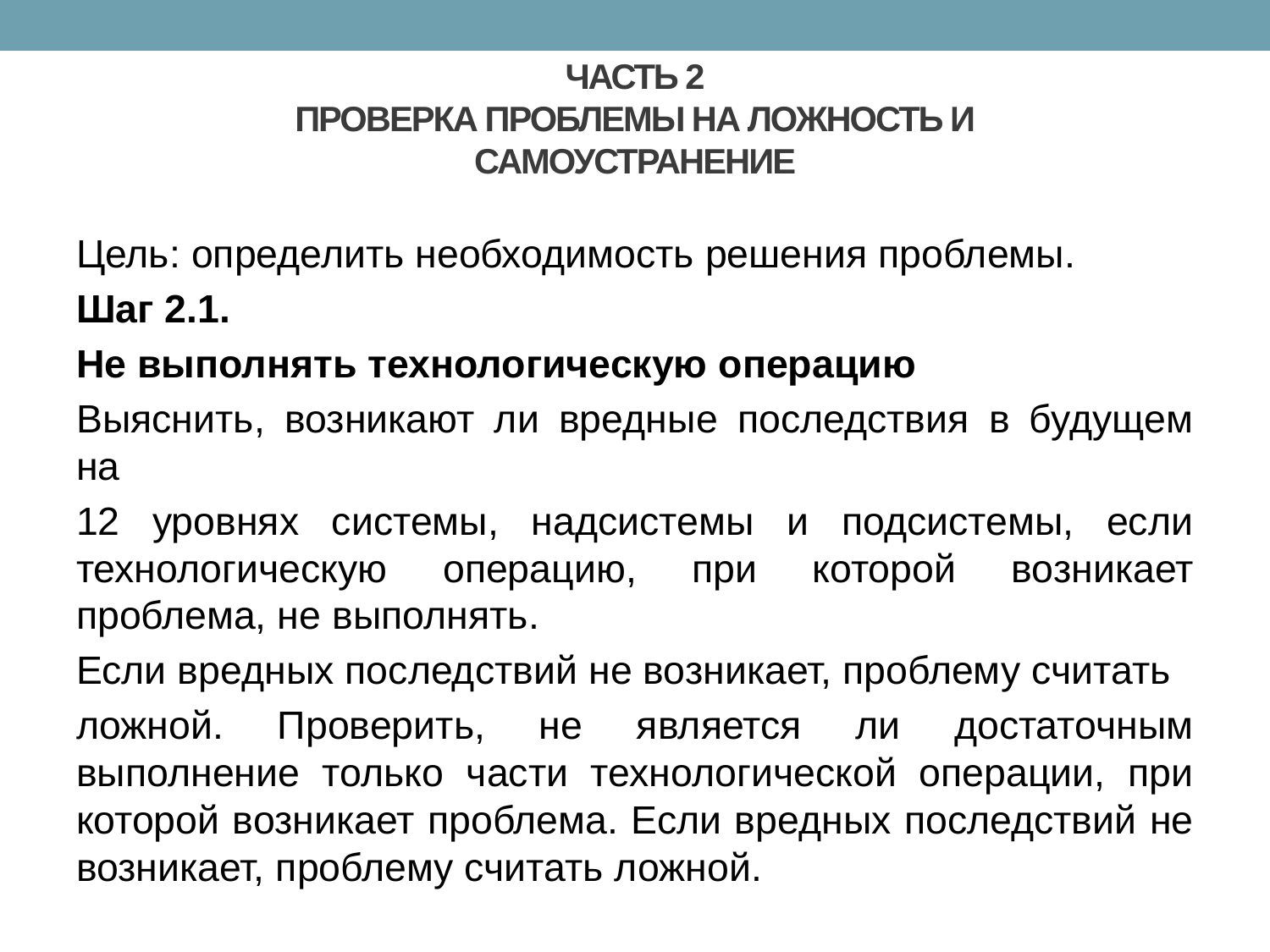

# ЧАСТЬ 2 ПРОВЕРКА ПРОБЛЕМЫ НА ЛОЖНОСТЬ И САМОУСТРАНЕНИЕ
Цель: определить необходимость решения проблемы.
Шаг 2.1.
Не выполнять технологическую операцию
Выяснить, возникают ли вредные последствия в будущем на
12 уровнях системы, надсистемы и подсистемы, если технологическую операцию, при которой возникает проблема, не выполнять.
Если вредных последствий не возникает, проблему считать
ложной. Проверить, не является ли достаточным выполнение только части технологической операции, при которой возникает проблема. Если вредных последствий не возникает, проблему считать ложной.